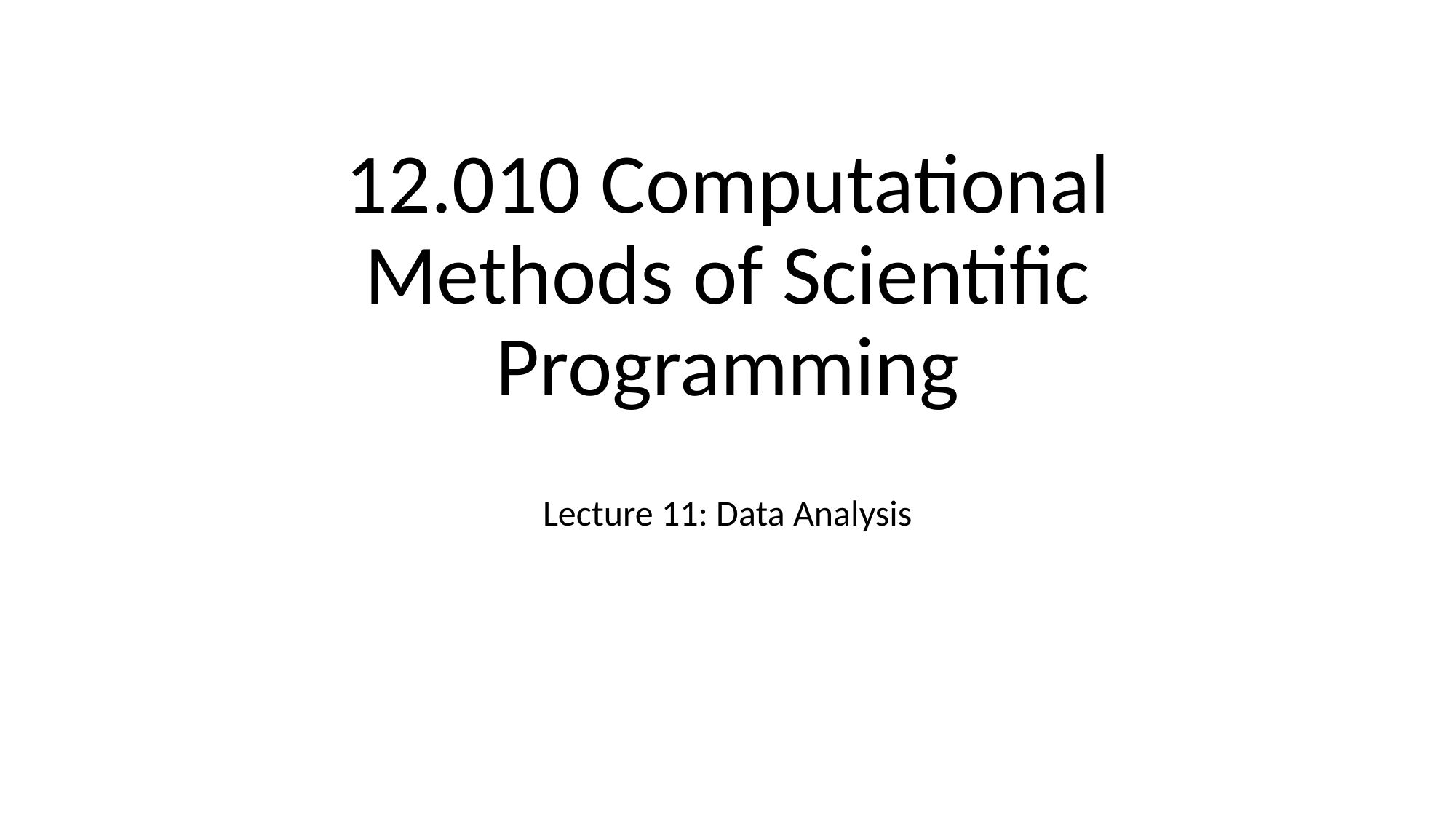

# 12.010 Computational Methods of Scientific Programming

Lecture 11: Data Analysis